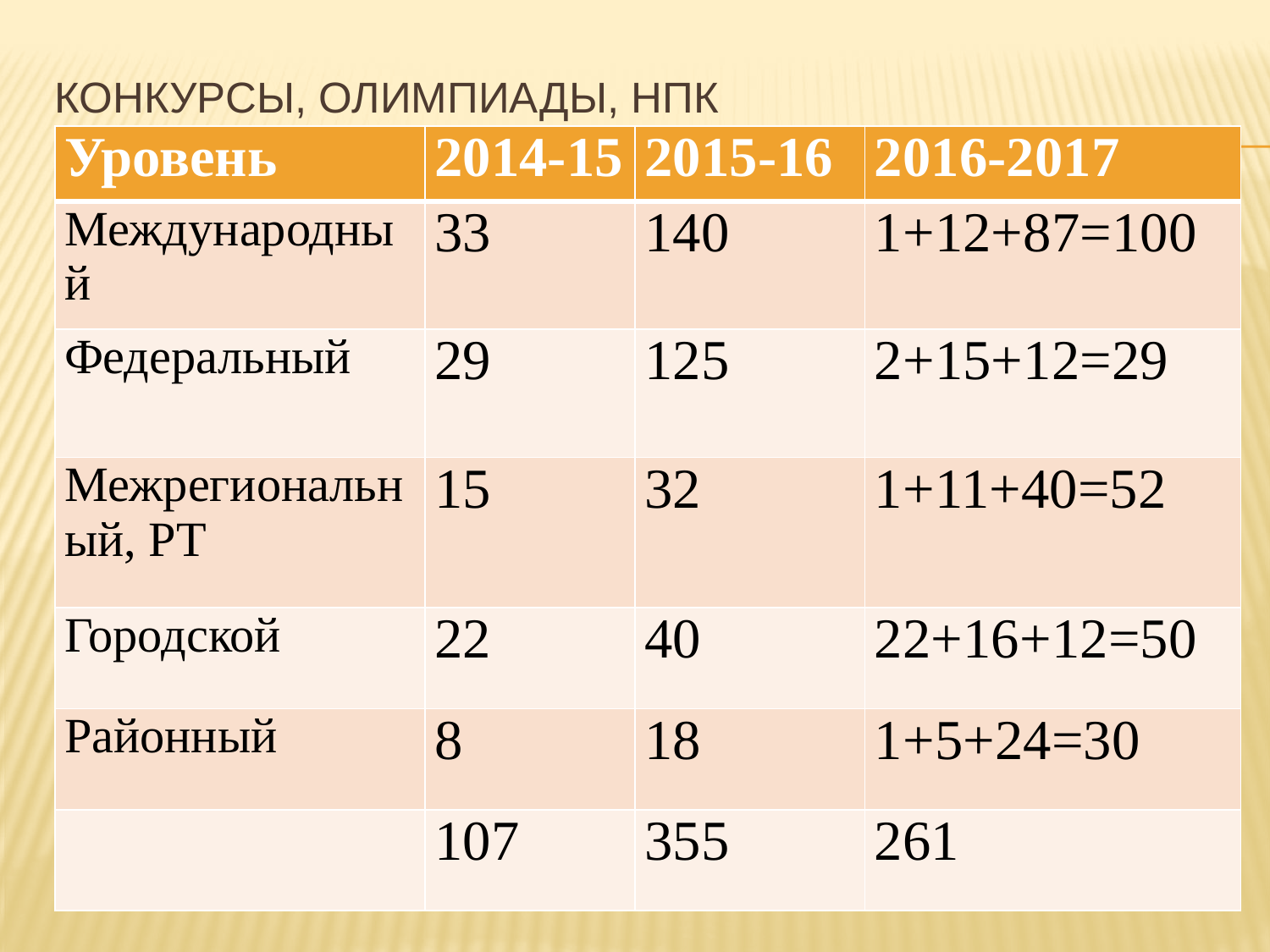

# Конкурсы, олимпиады, НПК
| Уровень | 2014-15 | 2015-16 | 2016-2017 |
| --- | --- | --- | --- |
| Международный | 33 | 140 | 1+12+87=100 |
| Федеральный | 29 | 125 | 2+15+12=29 |
| Межрегиональный, РТ | 15 | 32 | 1+11+40=52 |
| Городской | 22 | 40 | 22+16+12=50 |
| Районный | 8 | 18 | 1+5+24=30 |
|  | 107 | 355 | 261 |